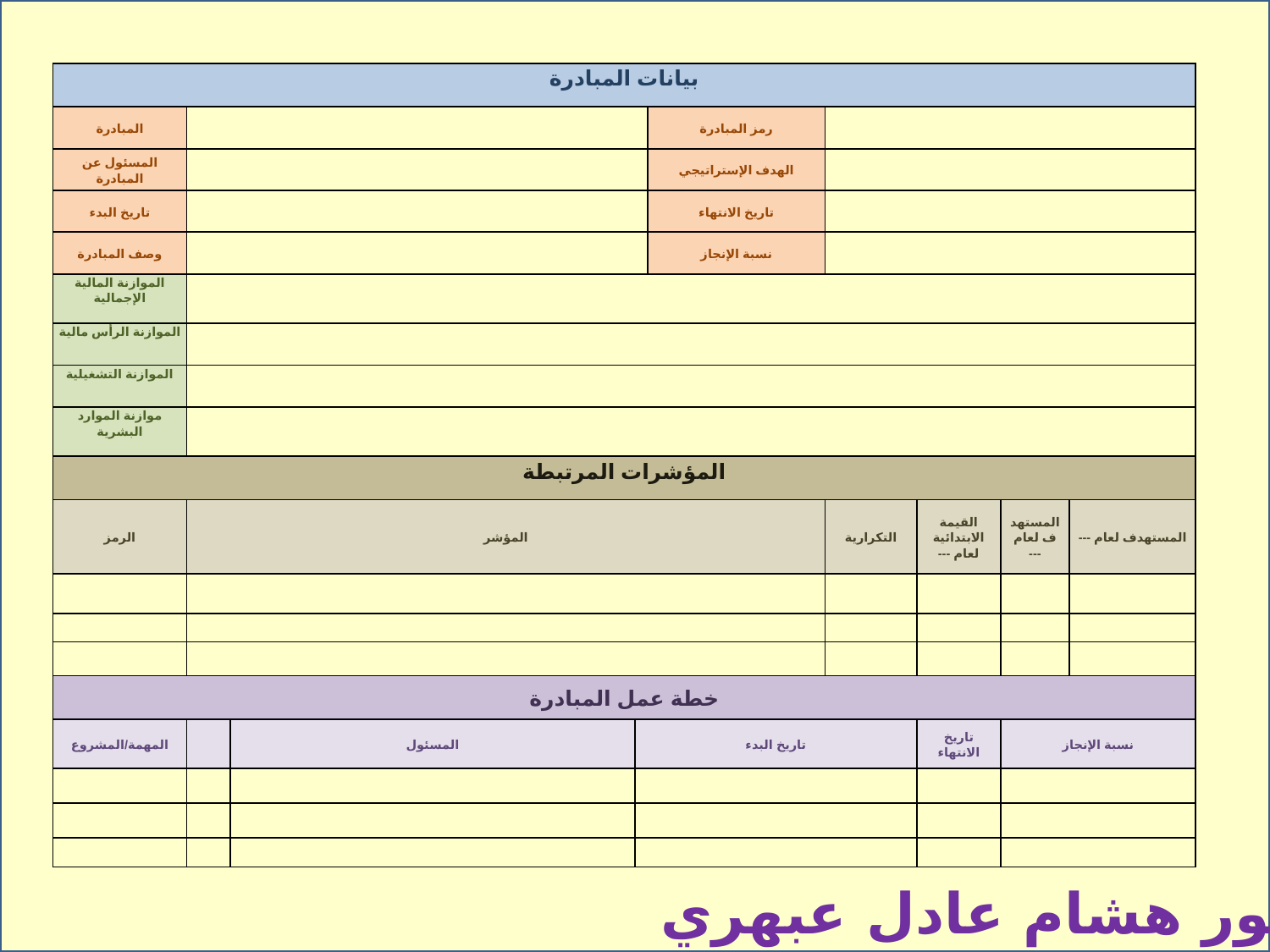

| بيانات المبادرة |  |  |  |  |  |  |  |  |
| --- | --- | --- | --- | --- | --- | --- | --- | --- |
| المبادرة |  |  |  | رمز المبادرة |  |  |  |  |
| المسئول عن المبادرة |  |  |  | الهدف الإستراتيجي |  |  |  |  |
| تاريخ البدء |  |  |  | تاريخ الانتهاء |  |  |  |  |
| وصف المبادرة |  |  |  | نسبة الإنجاز |  |  |  |  |
| الموازنة المالية الإجمالية |  |  |  |  |  |  |  |  |
| الموازنة الرأس مالية |  |  |  |  |  |  |  |  |
| الموازنة التشغيلية |  |  |  |  |  |  |  |  |
| موازنة الموارد البشرية |  |  |  |  |  |  |  |  |
| المؤشرات المرتبطة |  |  |  |  |  |  |  |  |
| الرمز | المؤشر |  |  |  | التكرارية | القيمة الابتدائية لعام --- | المستهدف لعام --- | المستهدف لعام --- |
|  |  |  |  |  |  |  |  |  |
|  |  |  |  |  |  |  |  |  |
|  |  |  |  |  |  |  |  |  |
| خطة عمل المبادرة |  |  |  |  |  |  |  |  |
| المهمة/المشروع |  | المسئول | تاريخ البدء |  |  | تاريخ الانتهاء | نسبة الإنجاز |  |
|  |  |  |  |  |  |  |  |  |
|  |  |  |  |  |  |  |  |  |
|  |  |  |  |  |  |  |  |  |
الدكتور هشام عادل عبهري